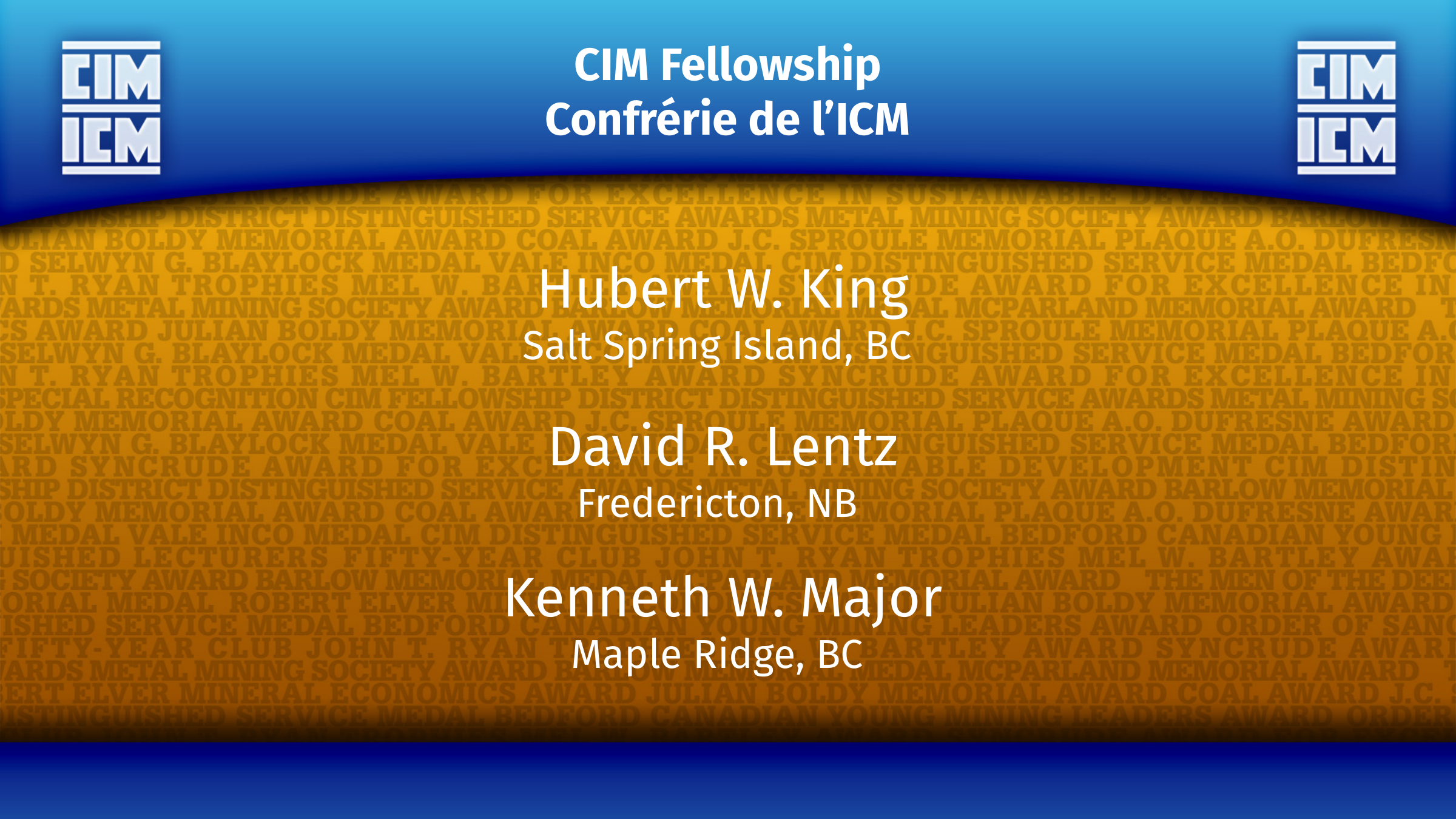

CIM Fellowship
Confrérie de l’ICM
Hubert W. King
Salt Spring Island, BC

David R. Lentz
Fredericton, NB

Kenneth W. Major
Maple Ridge, BC